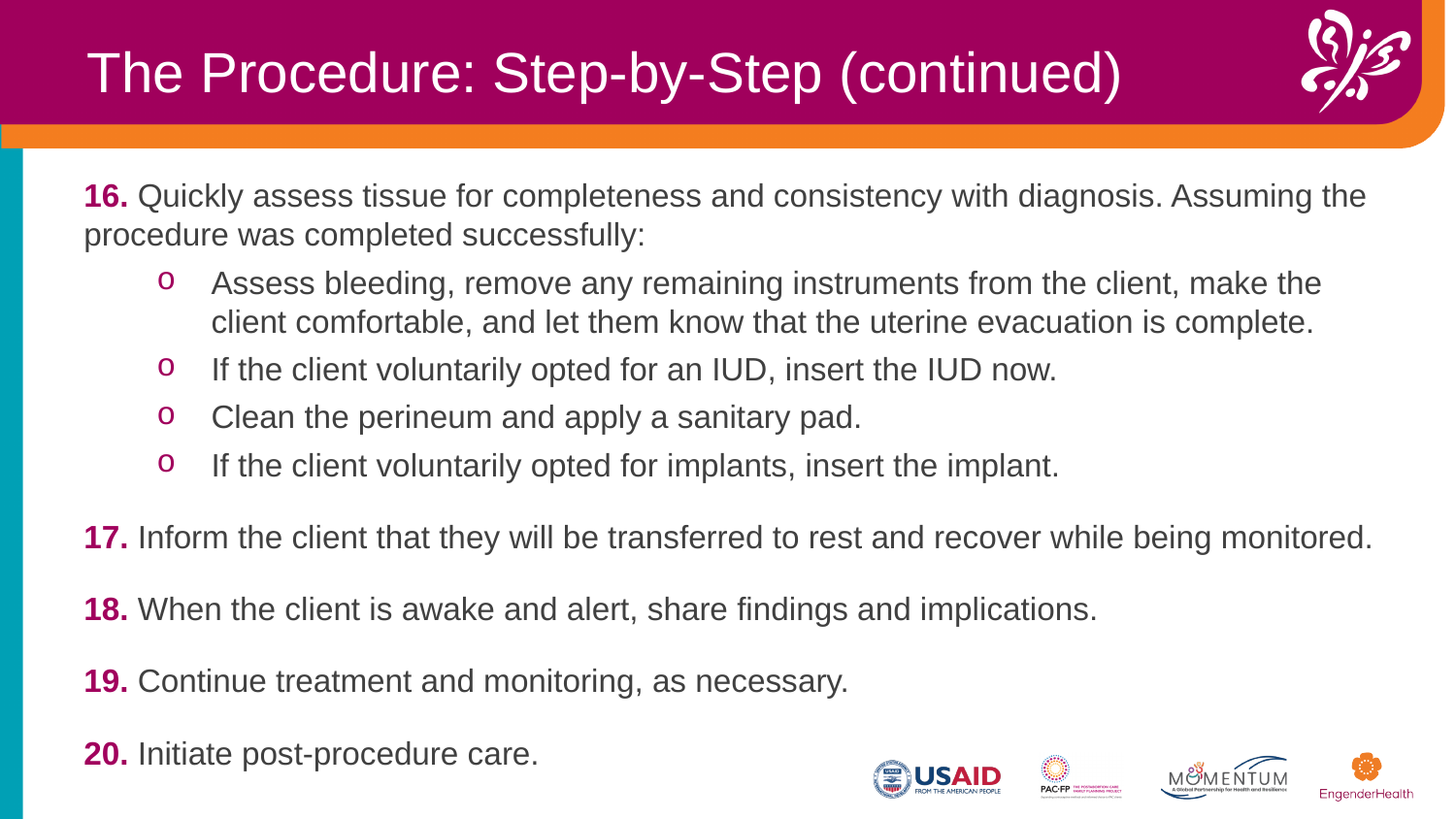

The Procedure: Step-by-Step (continued)
16. Quickly assess tissue for completeness and consistency with diagnosis. Assuming the procedure was completed successfully:
Assess bleeding, remove any remaining instruments from the client, make the client comfortable, and let them know that the uterine evacuation is complete.
If the client voluntarily opted for an IUD, insert the IUD now.
Clean the perineum and apply a sanitary pad.
If the client voluntarily opted for implants, insert the implant.
17. Inform the client that they will be transferred to rest and recover while being monitored.
18. When the client is awake and alert, share findings and implications.
19. Continue treatment and monitoring, as necessary.
20. Initiate post-procedure care.